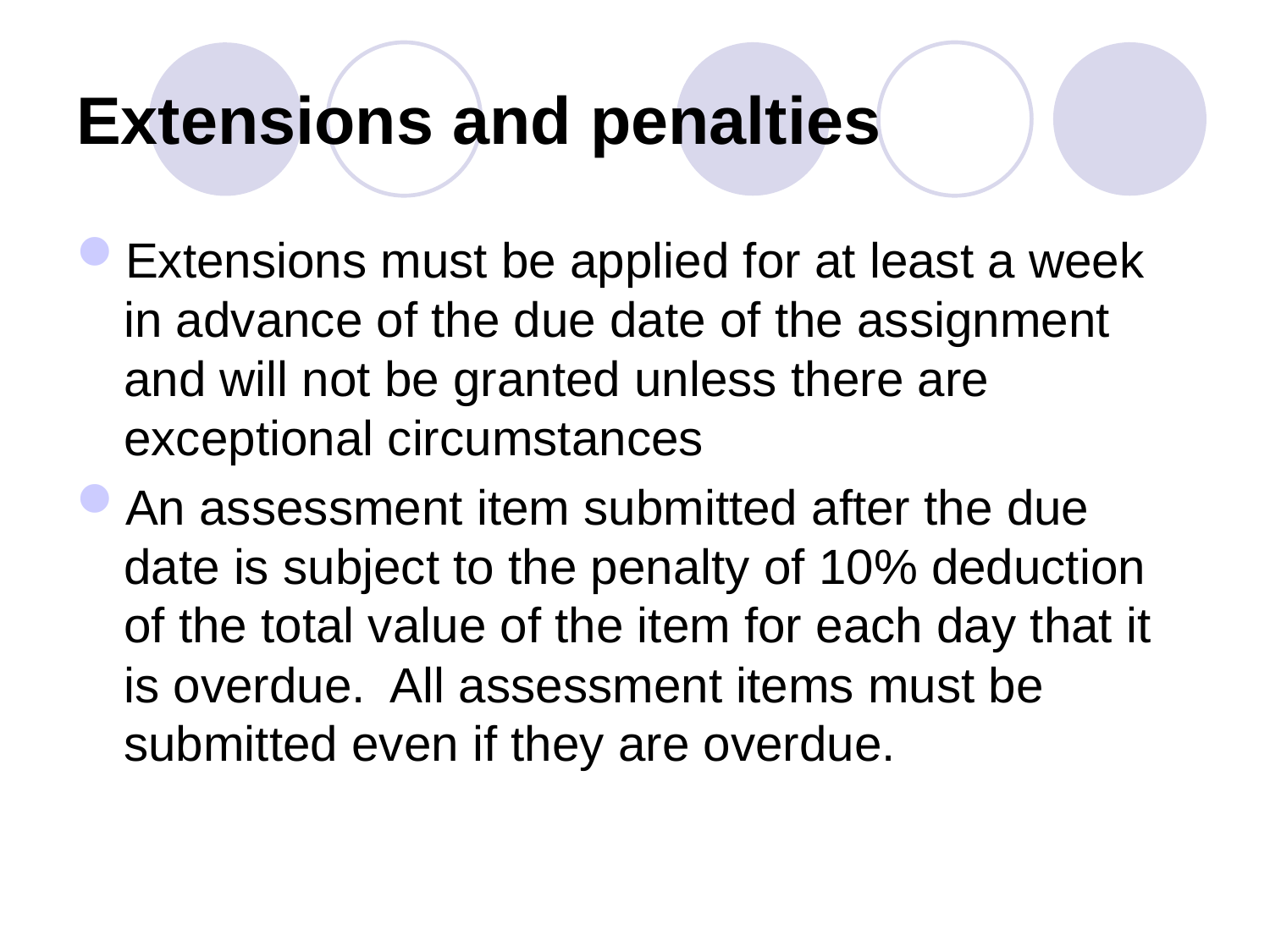

# Extensions and penalties
Extensions must be applied for at least a week in advance of the due date of the assignment and will not be granted unless there are exceptional circumstances
An assessment item submitted after the due date is subject to the penalty of 10% deduction of the total value of the item for each day that it is overdue.  All assessment items must be submitted even if they are overdue.